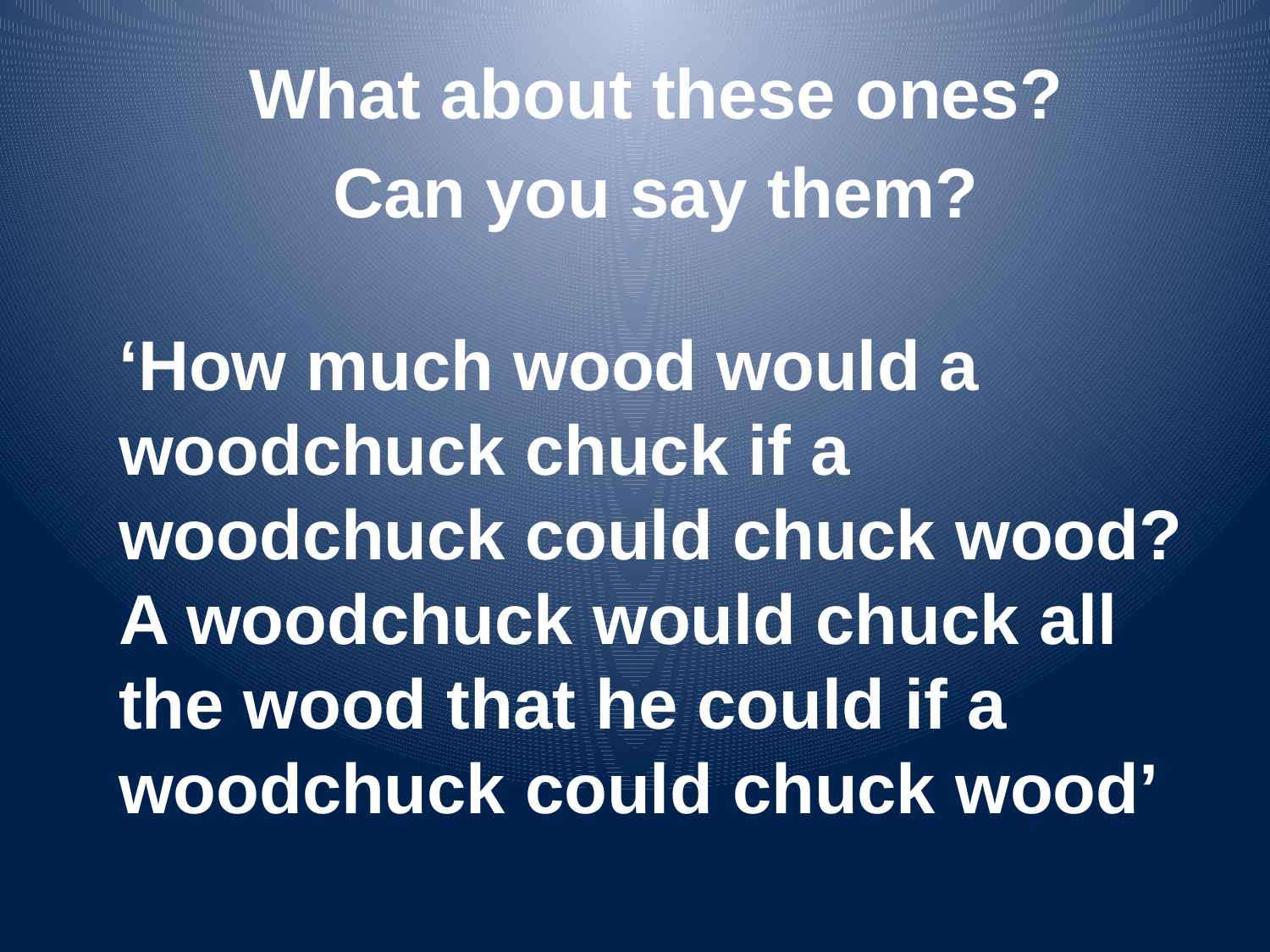

What about these ones?
Can you say them?

‘How much wood would a woodchuck chuck if a woodchuck could chuck wood? A woodchuck would chuck all the wood that he could if a woodchuck could chuck wood’